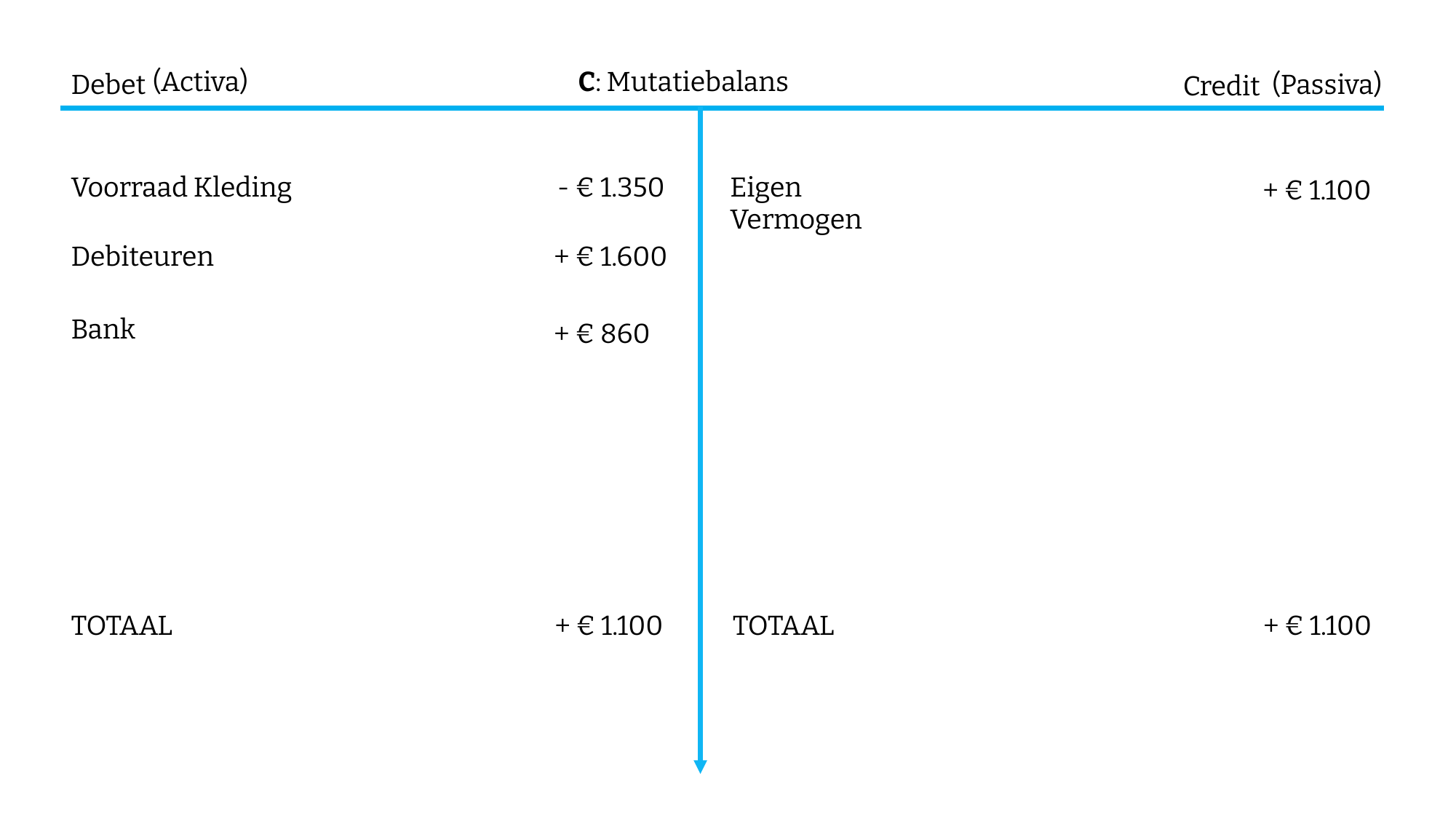

C: Mutatiebalans
(Activa)
Debet
(Passiva)
Credit
Voorraad Kleding
- € 1.350
Eigen Vermogen
+ € 1.100
Debiteuren
+ € 1.600
Bank
+ € 860
TOTAAL
+ € 1.100
TOTAAL
+ € 1.100